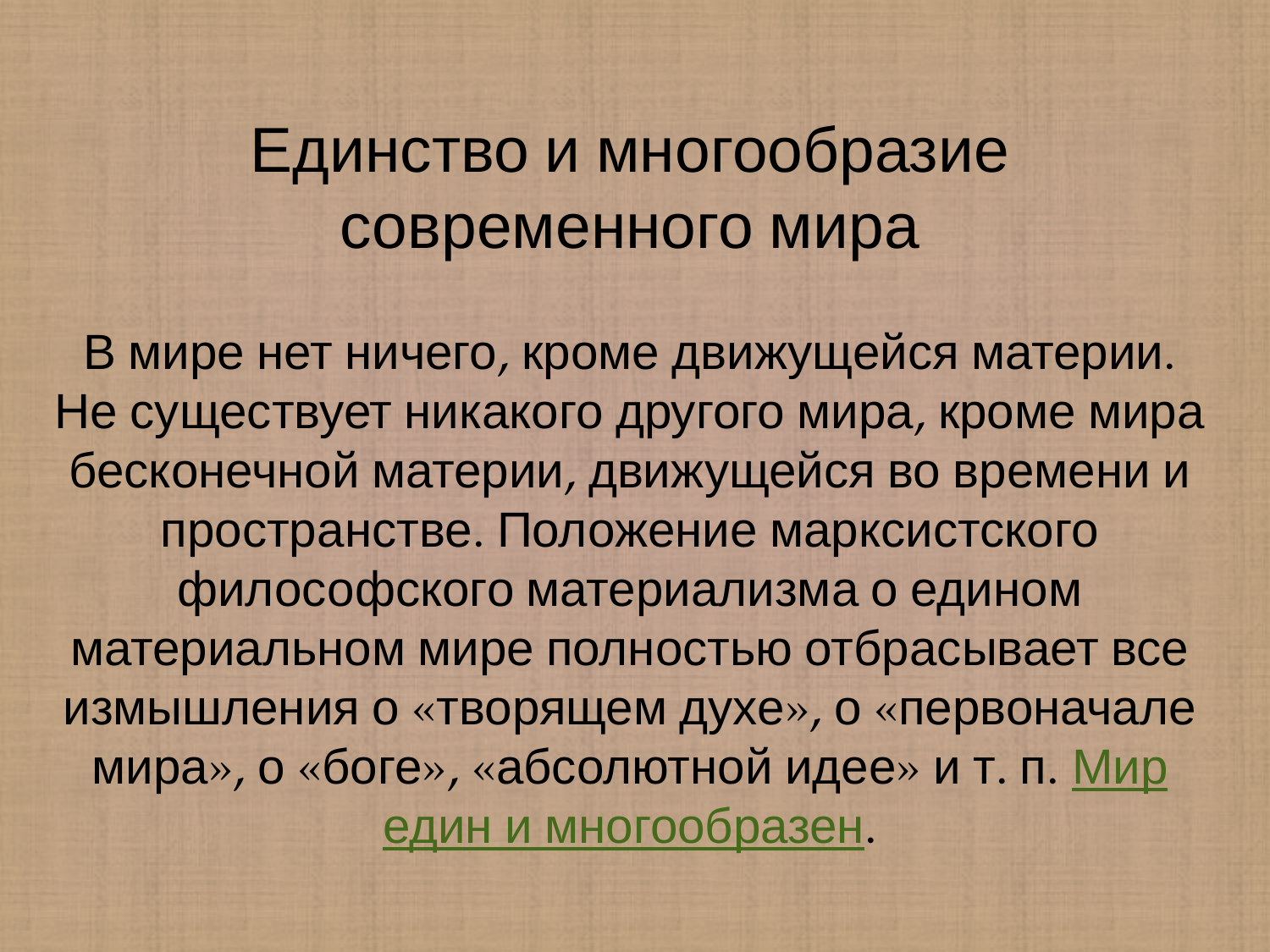

Единство и многообразие современного мира

В мире нет ничего, кроме движущейся материи. Не существует никакого другого мира, кроме мира бесконечной материи, движущейся во времени и пространстве. Положение марксистского философского материализма о едином материальном мире полностью отбрасывает все измышления о «творящем духе», о «первоначале мира», о «боге», «абсолютной идее» и т. п. Мир един и многообразен.